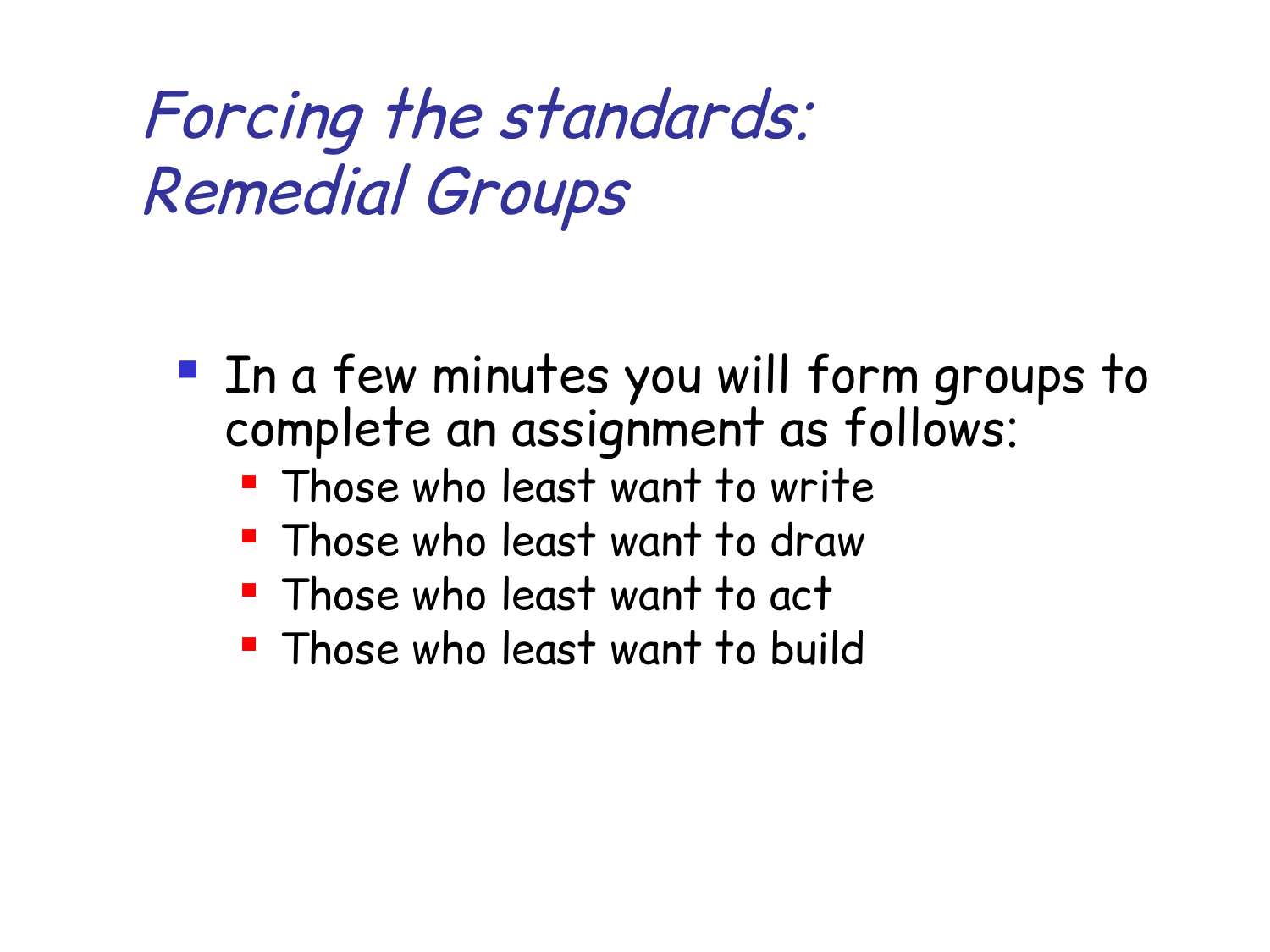

# Forcing the standards: Remedial Groups
In a few minutes you will form groups to complete an assignment as follows:
Those who least want to write
Those who least want to draw
Those who least want to act
Those who least want to build